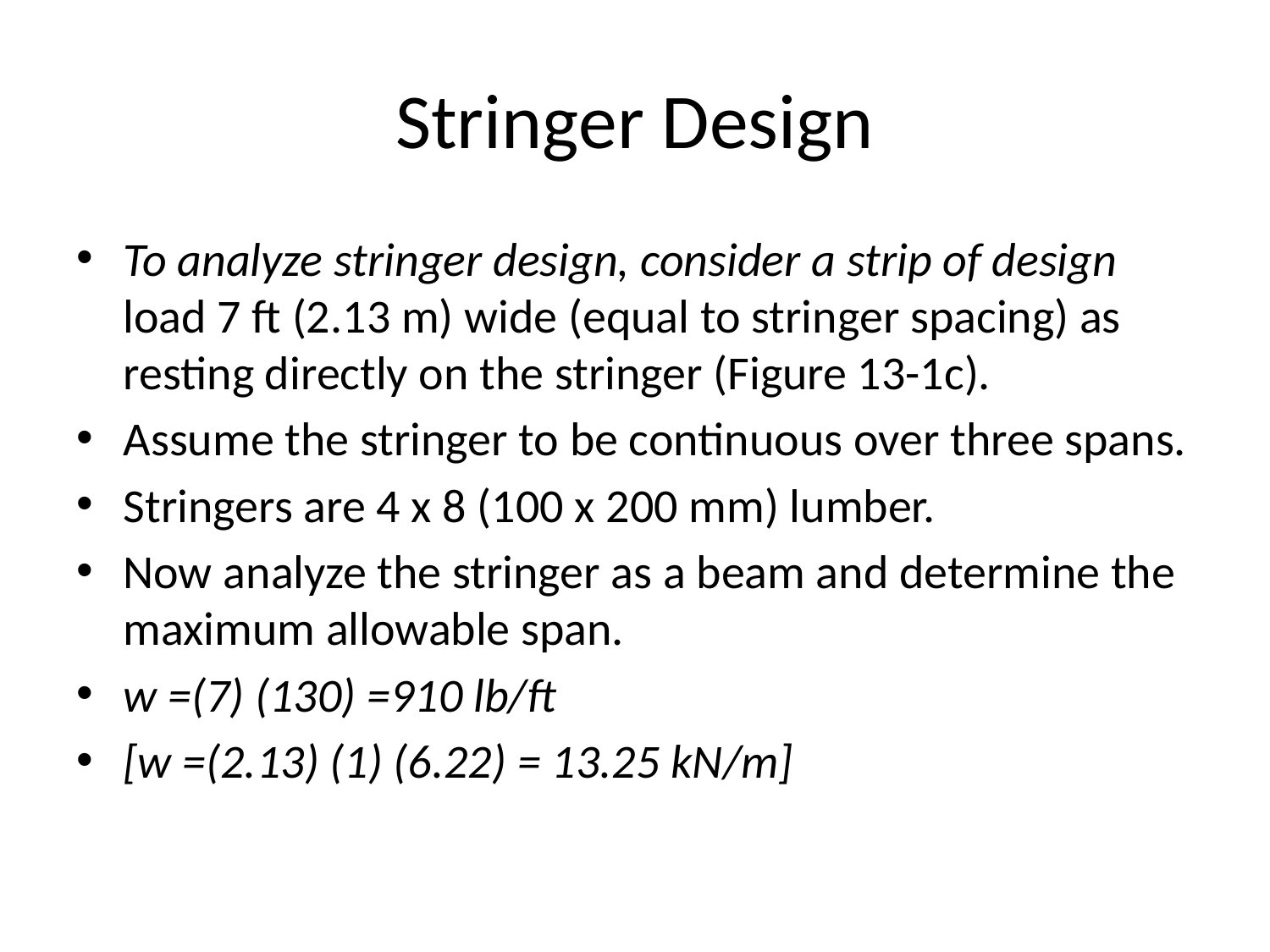

# Stringer Design
To analyze stringer design, consider a strip of design load 7 ft (2.13 m) wide (equal to stringer spacing) as resting directly on the stringer (Figure 13-1c).
Assume the stringer to be continuous over three spans.
Stringers are 4 x 8 (100 x 200 mm) lumber.
Now analyze the stringer as a beam and determine the maximum allowable span.
w =(7) (130) =910 lb/ft
[w =(2.13) (1) (6.22) = 13.25 kN/m]